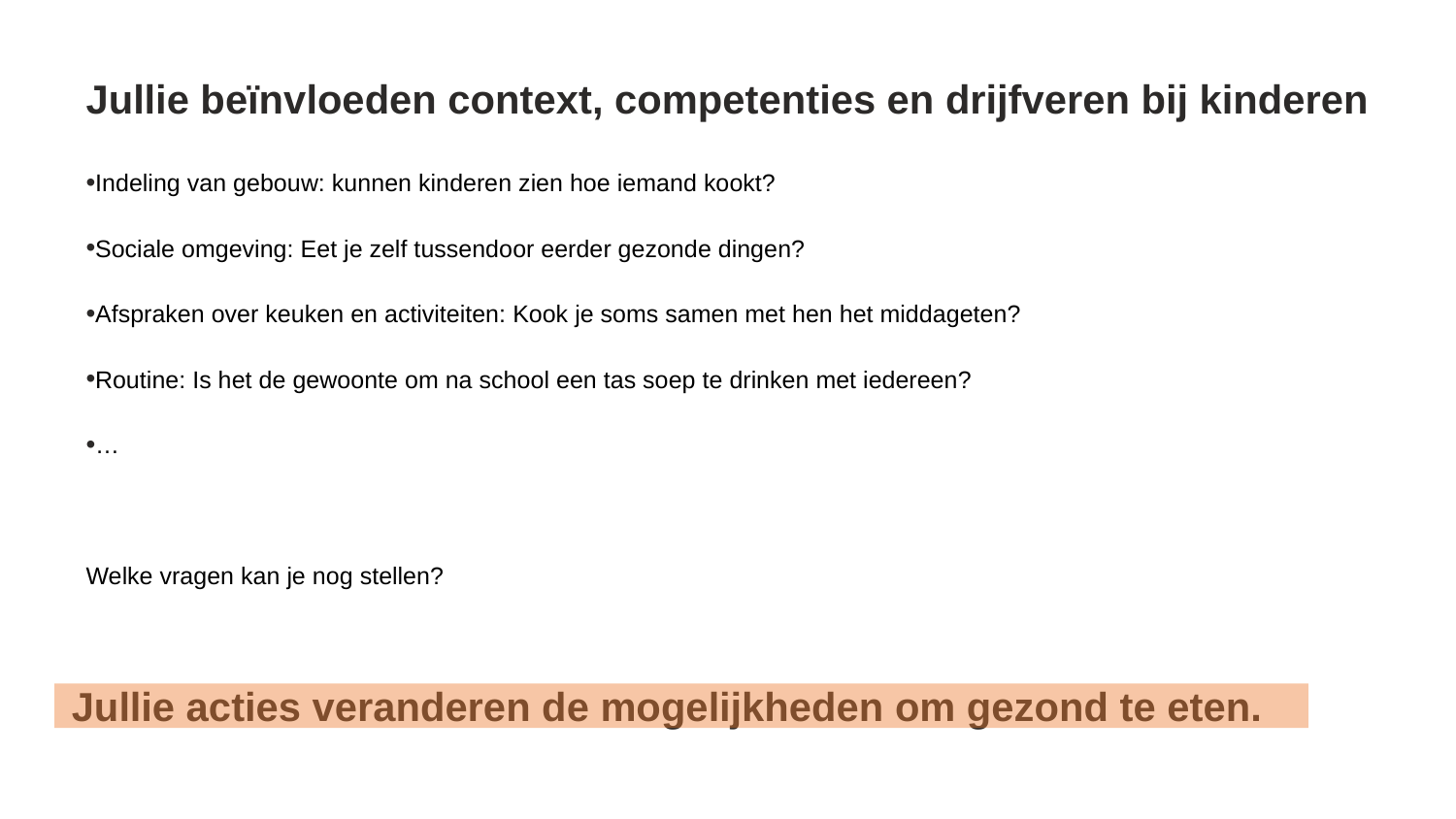

# Jullie beïnvloeden context, competenties en drijfveren bij kinderen
Indeling van gebouw: kunnen kinderen zien hoe iemand kookt?
Sociale omgeving: Eet je zelf tussendoor eerder gezonde dingen?
Afspraken over keuken en activiteiten: Kook je soms samen met hen het middageten?
Routine: Is het de gewoonte om na school een tas soep te drinken met iedereen?
…

Welke vragen kan je nog stellen?
30/09/2025
Jullie acties veranderen de mogelijkheden om gezond te eten.